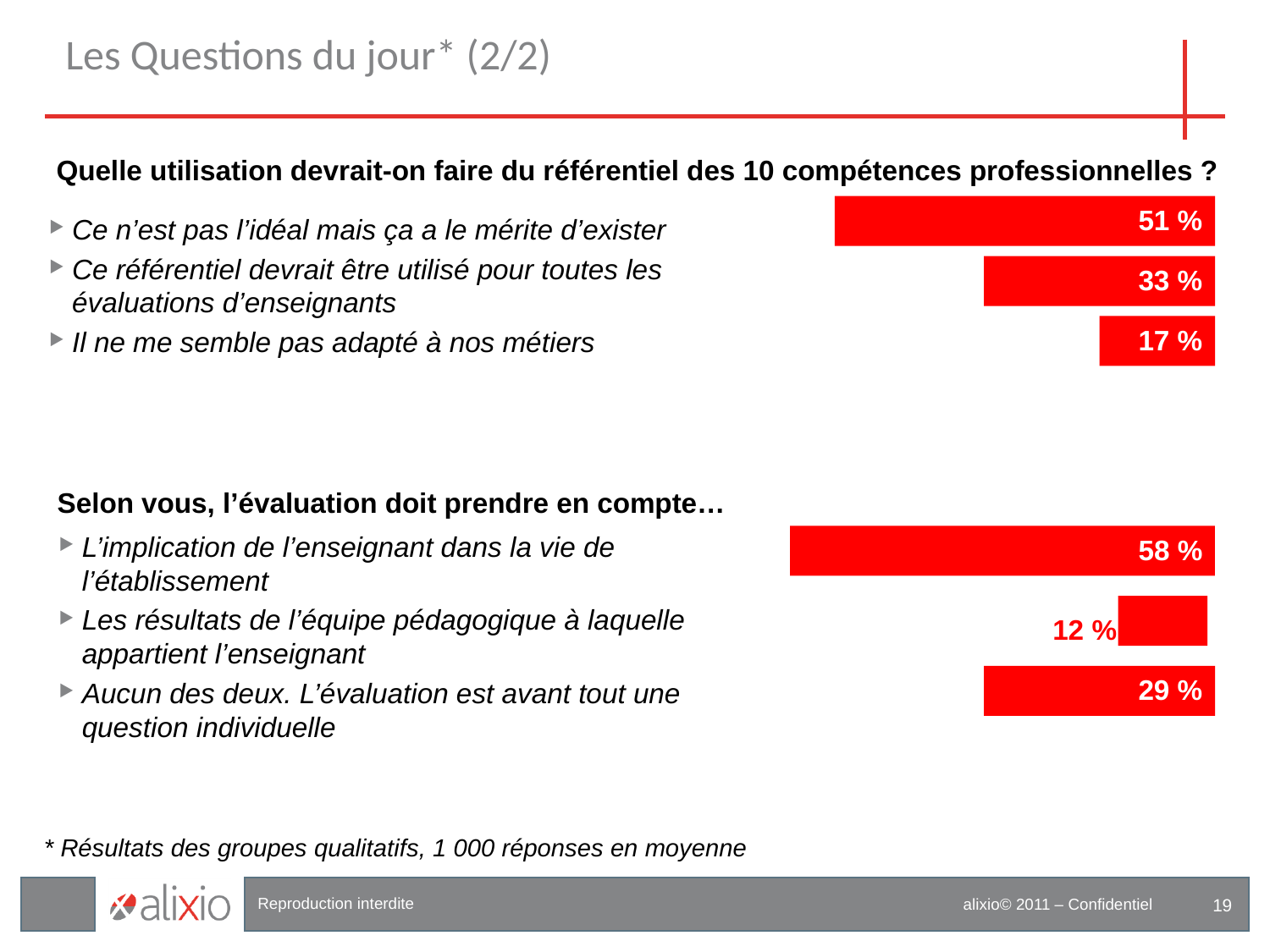

# Les Questions du jour* (2/2)
Quelle utilisation devrait-on faire du référentiel des 10 compétences professionnelles ?

Ce n’est pas l’idéal mais ça a le mérite d’exister
Ce référentiel devrait être utilisé pour toutes les évaluations d’enseignants
Il ne me semble pas adapté à nos métiers
51 %
33 %
17 %
Selon vous, l’évaluation doit prendre en compte…
L’implication de l’enseignant dans la vie de l’établissement
Les résultats de l’équipe pédagogique à laquelle appartient l’enseignant
Aucun des deux. L’évaluation est avant tout une question individuelle
58 %

12 %
29 %

* Résultats des groupes qualitatifs, 1 000 réponses en moyenne
19